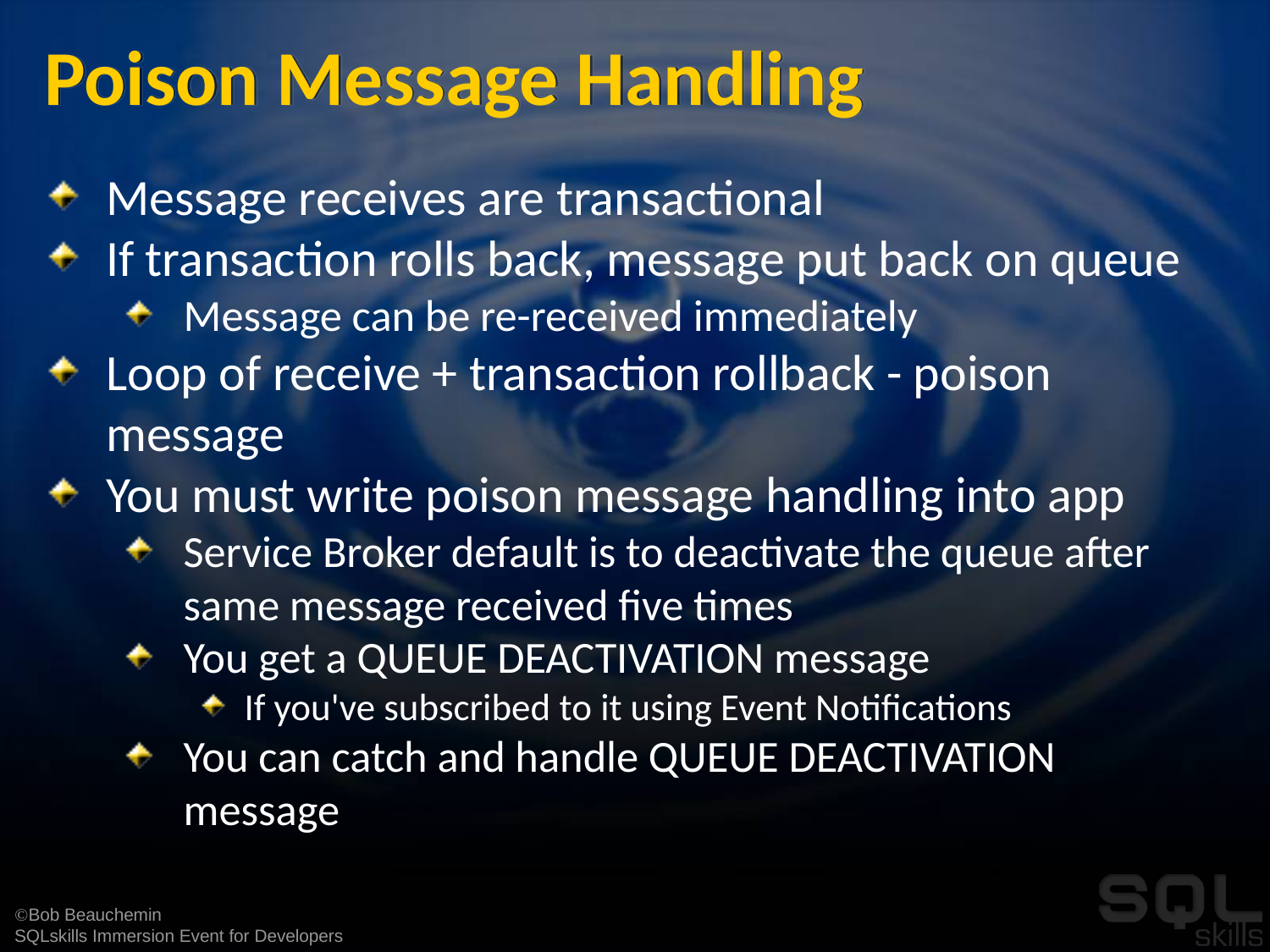

# Poison Message Handling
Message receives are transactional
If transaction rolls back, message put back on queue
Message can be re-received immediately
Loop of receive + transaction rollback - poison message
You must write poison message handling into app
Service Broker default is to deactivate the queue after same message received five times
You get a QUEUE DEACTIVATION message
If you've subscribed to it using Event Notifications
You can catch and handle QUEUE DEACTIVATION message